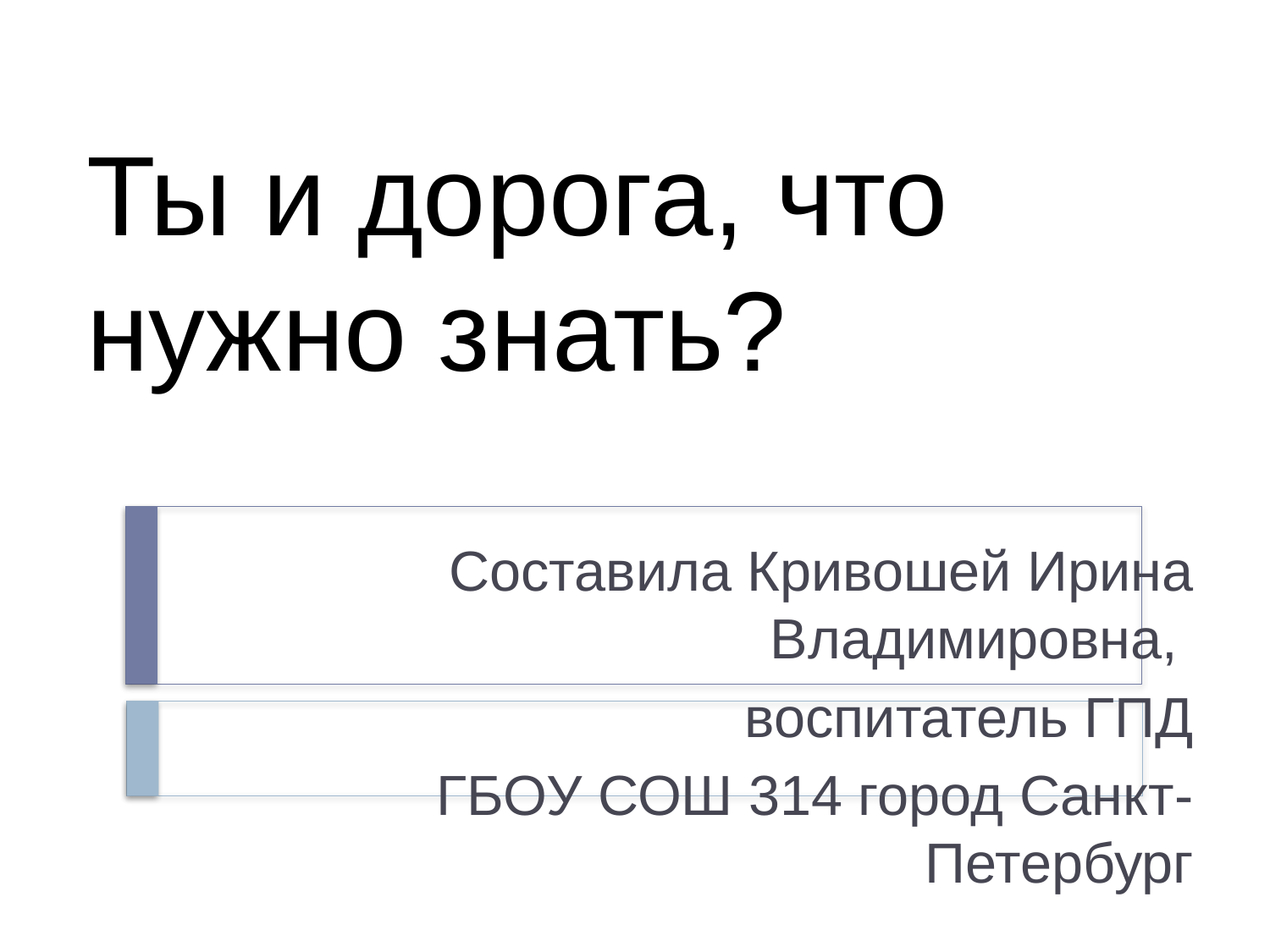

# Ты и дорога, что нужно знать?
Составила Кривошей Ирина Владимировна,
воспитатель ГПД
ГБОУ СОШ 314 город Санкт-Петербург